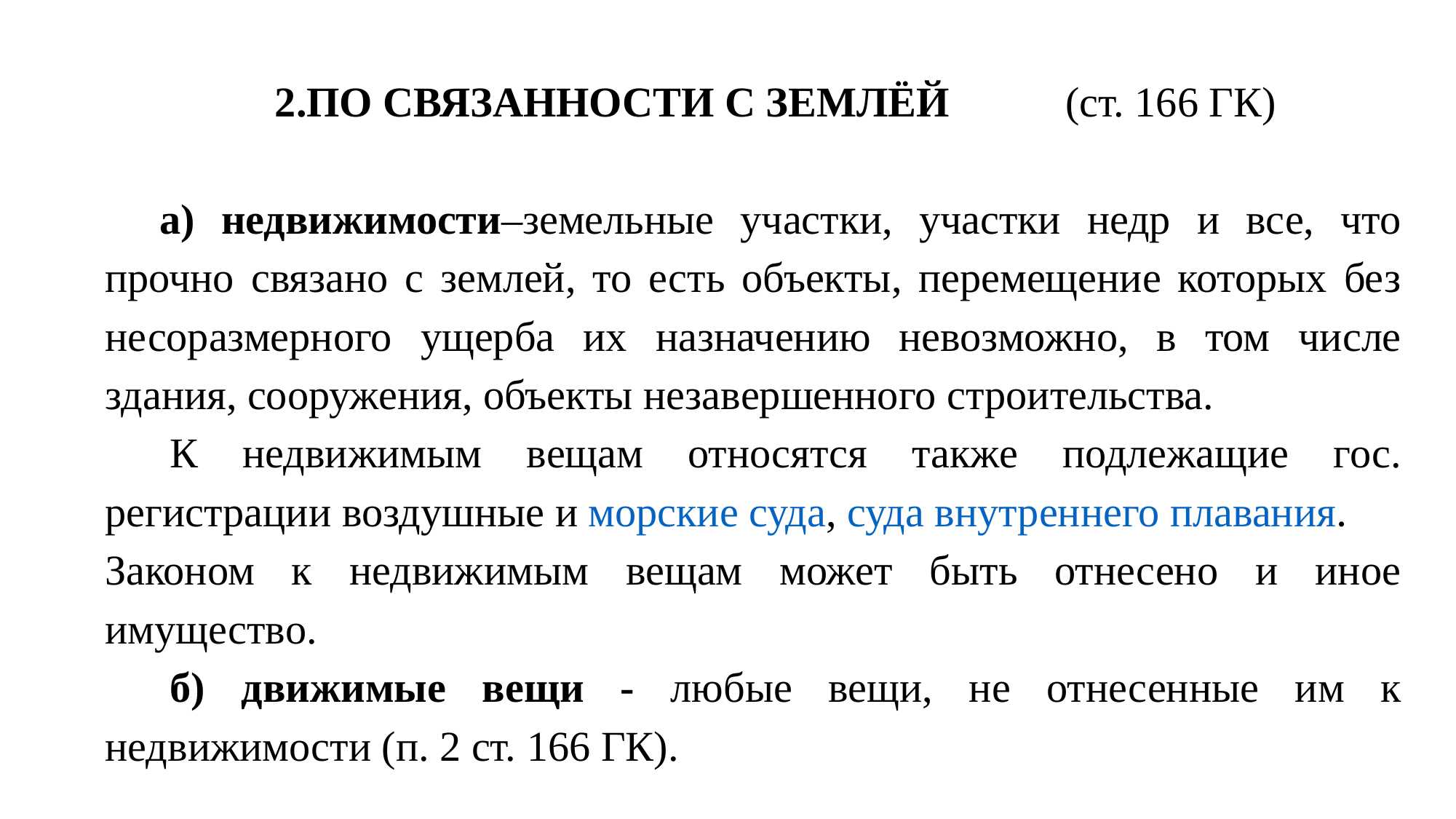

2.ПО СВЯЗАННОСТИ С ЗЕМЛЁЙ           (ст. 166 ГК)

а) недвижимости–земельные участки, участки недр и все, что прочно связано с землей, то есть объекты, перемещение которых без несоразмерного ущерба их назначению невозможно, в том числе здания, сооружения, объекты незавершенного строительства.
К недвижимым вещам относятся также подлежащие гос. регистрации воздушные и морские суда, суда внутреннего плавания. Законом к недвижимым вещам может быть отнесено и иное имущество.
б) движи­мые вещи - любые вещи, не отнесенные им к недвижимости (п. 2 ст. 166 ГК).